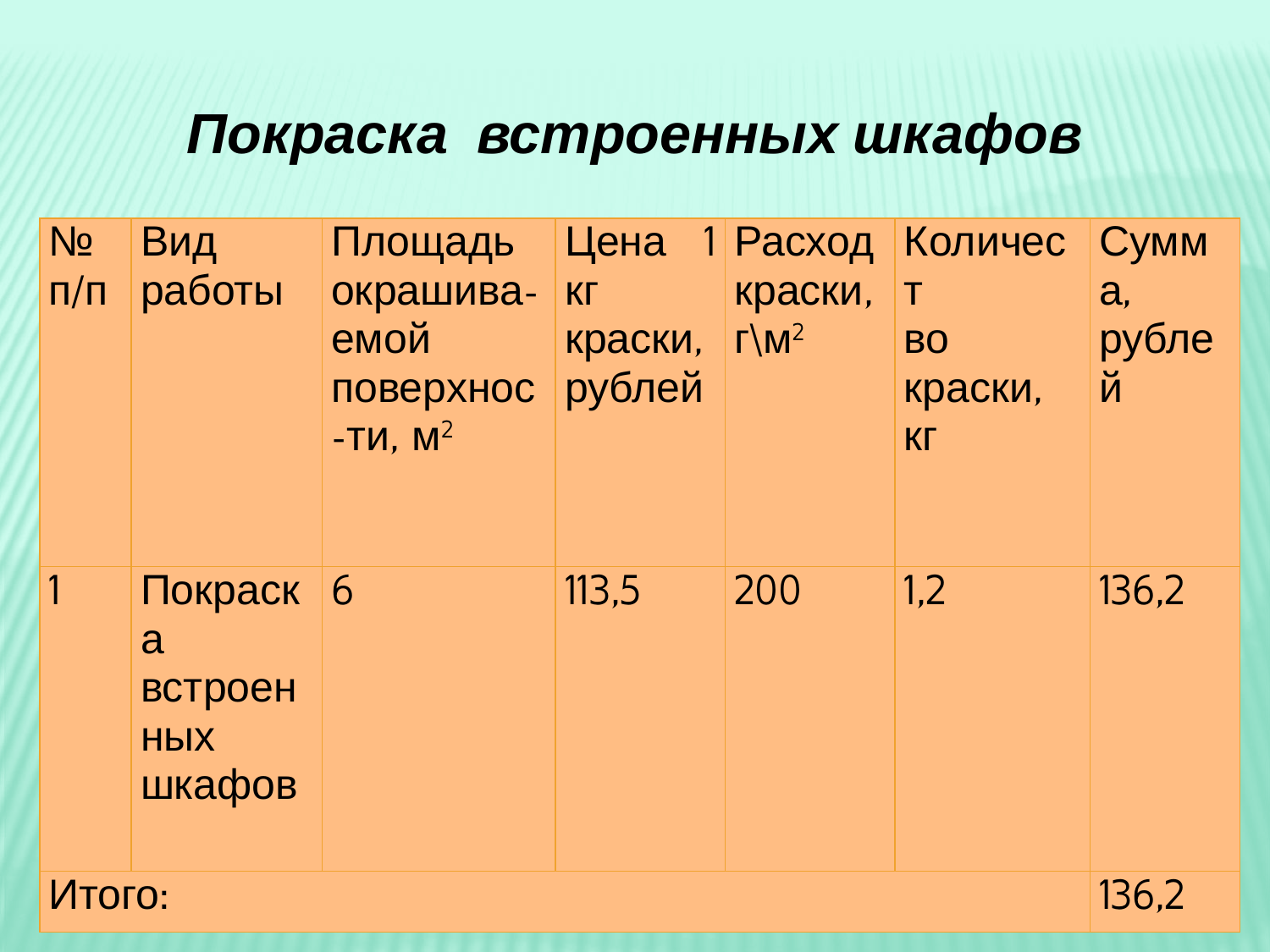

Покраска  встроенных шкафов

| № п/п | Вид работы | Площадь окрашива-емой поверхнос-ти, м2 | Цена 1 кг краски, рублей | Расход краски, г\м2 | Количест во краски, кг | Сумма, рублей |
| --- | --- | --- | --- | --- | --- | --- |
| 1 | Покраска встроен ных шкафов | 6 | 113,5 | 200 | 1,2 | 136,2 |
| Итого: |  |  |  |  |  | 136,2 |